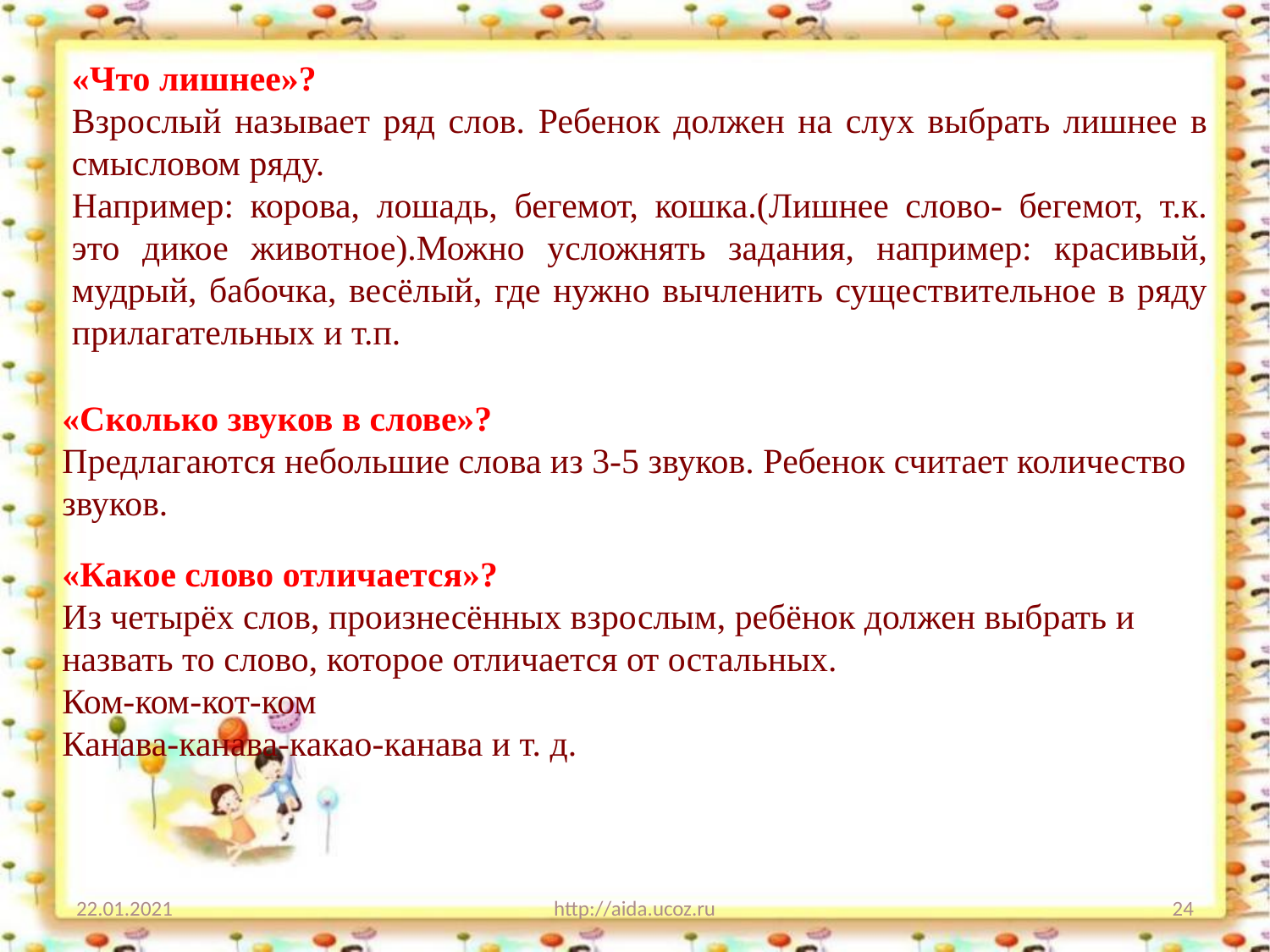

«Что лишнее»?
Взрослый называет ряд слов. Ребенок должен на слух выбрать лишнее в смысловом ряду.
Например: корова, лошадь, бегемот, кошка.(Лишнее слово- бегемот, т.к. это дикое животное).Можно усложнять задания, например: красивый, мудрый, бабочка, весёлый, где нужно вычленить существительное в ряду прилагательных и т.п.

«Сколько звуков в слове»?
Предлагаются небольшие слова из 3-5 звуков. Ребенок считает количество звуков.
«Какое слово отличается»?
Из четырёх слов, произнесённых взрослым, ребёнок должен выбрать и назвать то слово, которое отличается от остальных.
Ком-ком-кот-ком
Канава-канава-какао-канава и т. д.
22.01.2021
http://aida.ucoz.ru
24